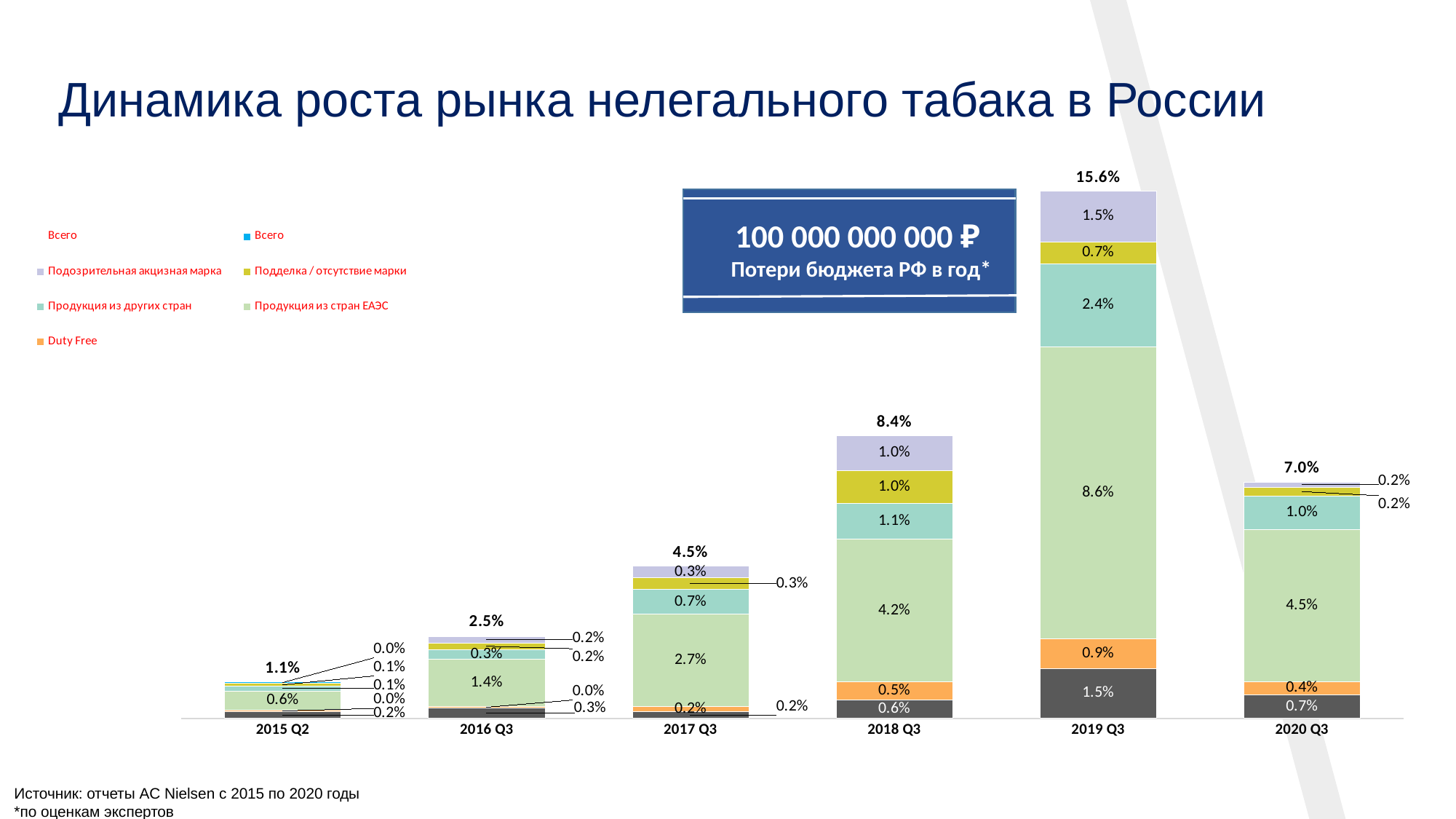

# Динамика роста рынка нелегального табака в России

### Chart

| Category | Подделка известных марок | Duty Free | Продукция из стран ЕАЭС | Продукция из других стран | Подделка / отсутствие марки | Подозрительная акцизная марка | Всего  | Всего  |
|---|---|---|---|---|---|---|---|---|
| 2015 Q2 | 0.001961773245789027 | 0.00046283822020560026 | 0.00570685439422192 | 0.0013296727207353291 | 0.0009321927420598879 | 0.0 | 0.0004632100157960299 | 0.010856541338807793 |
| 2016 Q3 | 0.003046536257654733 | 0.00048786862252580356 | 0.013941383463344982 | 0.002877497932042339 | 0.0019288651986242562 | 0.0019680873849035 | 0.0002552600419258983 | 0.024505498901021508 |
| 2017 Q3 | 0.0019368457459757458 | 0.0016085647720755175 | 0.027268620896909106 | 0.007288548289360049 | 0.003442583546331244 | 0.0034401035389738897 | 0.0 | 0.044985266789625555 |
| 2018 Q3 | 0.005552356471990963 | 0.00527435564725518 | 0.04211950495453211 | 0.010679845016873734 | 0.009623681883589768 | 0.010353424048491518 | 0.0 | 0.08360316802273325 |
| 2019 Q3 | 0.0148212523568373 | 0.008758888515406687 | 0.08635410301377819 | 0.0244663157416137 | 0.006566751382369006 | 0.014936619223473181 | 0.0 | 0.15590393023347807 |
| 2020 Q3 | 0.006995742782956576 | 0.003914592989350547 | 0.04495937868598318 | 0.009968484627068525 | 0.002401581752050839 | 0.001687486635258592 | 0.0 | 0.06992726747266825 |
100 000 000 000 ₽
Потери бюджета РФ в год*
Источник: отчеты AC Nielsen с 2015 по 2020 годы
*по оценкам экспертов